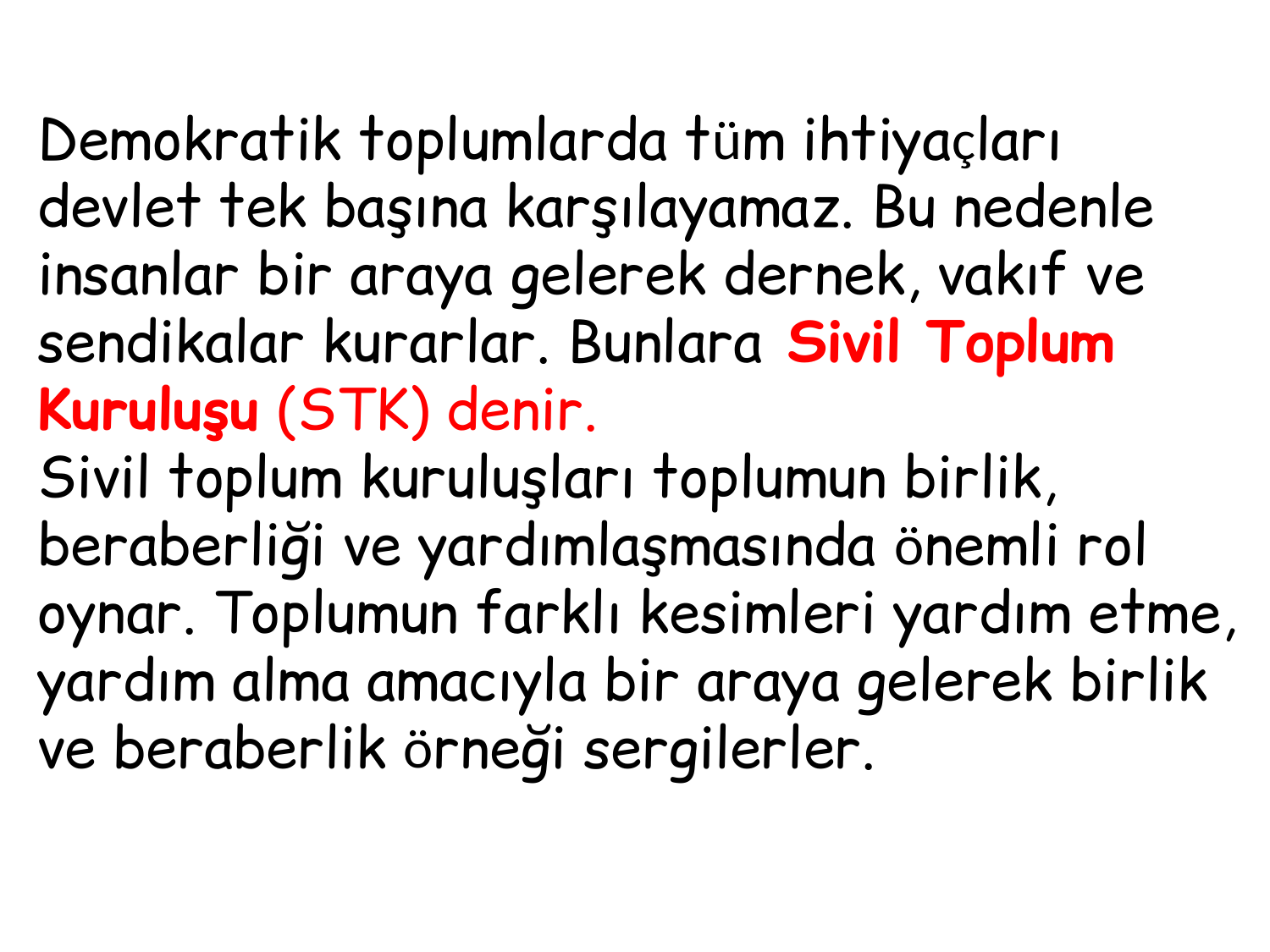

Demokratik toplumlarda tüm ihtiyaçları devlet tek başına karşılayamaz. Bu nedenle insanlar bir araya gelerek dernek, vakıf ve sendikalar kurarlar. Bunlara Sivil Toplum Kuruluşu (STK) denir.
Sivil toplum kuruluşları toplumun birlik, beraberliği ve yardımlaşmasında önemli rol oynar. Toplumun farklı kesimleri yardım etme, yardım alma amacıyla bir araya gelerek birlik ve beraberlik örneği sergilerler.